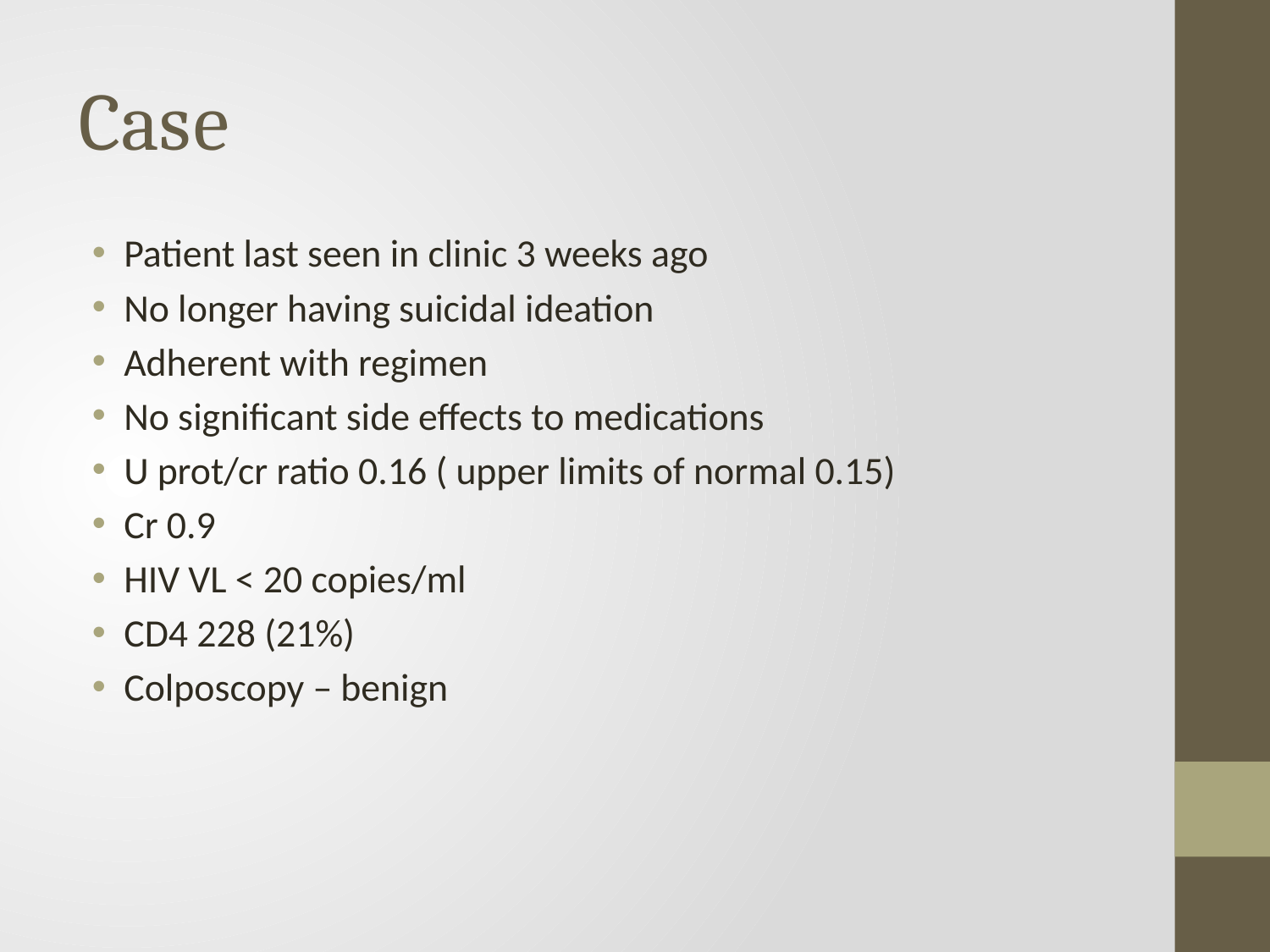

# Case
Patient last seen in clinic 3 weeks ago
No longer having suicidal ideation
Adherent with regimen
No significant side effects to medications
U prot/cr ratio 0.16 ( upper limits of normal 0.15)
Cr 0.9
HIV VL < 20 copies/ml
CD4 228 (21%)
Colposcopy – benign